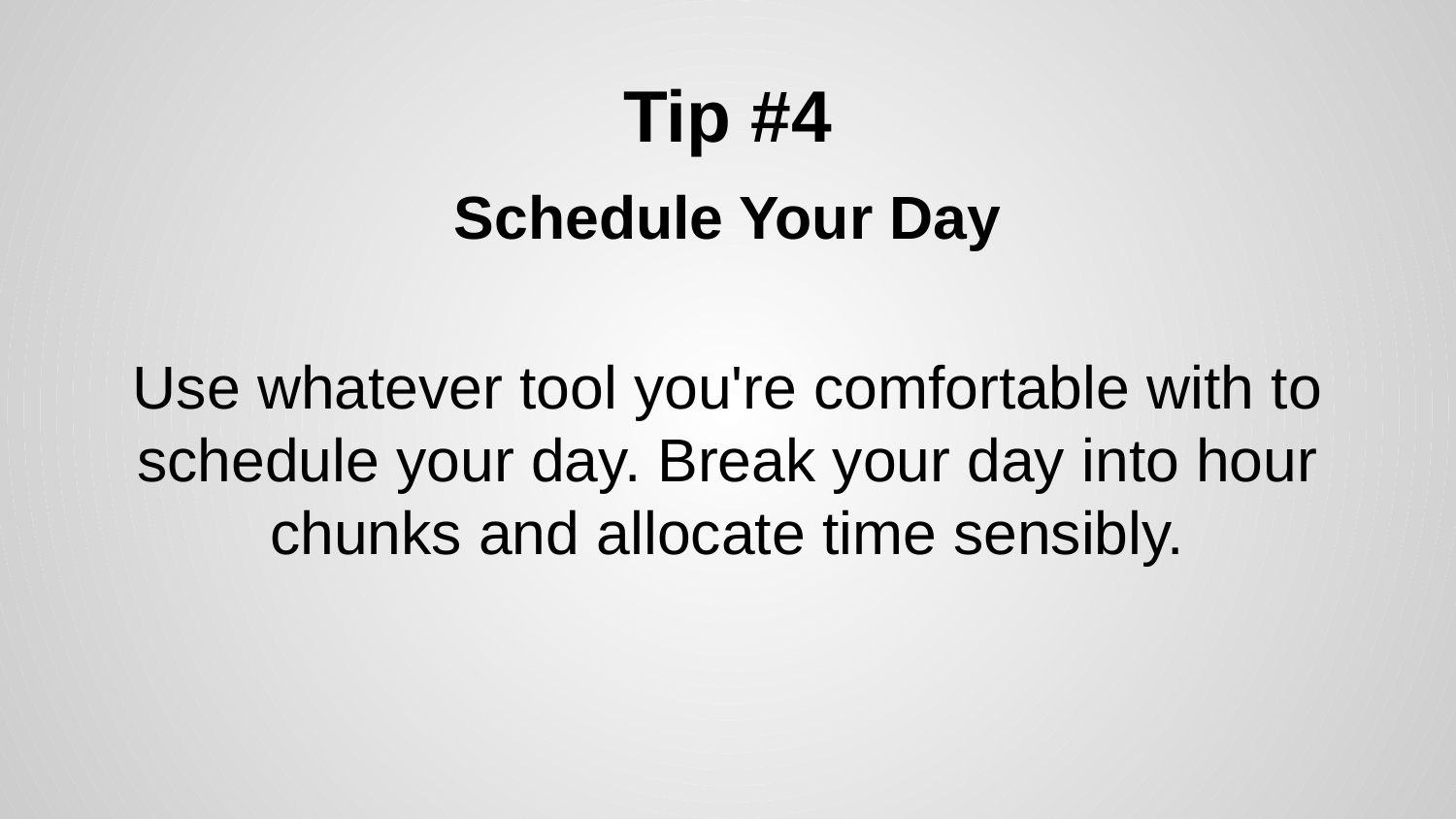

# Tip #4

Schedule Your Day

Use whatever tool you're comfortable with to schedule your day. Break your day into hour chunks and allocate time sensibly.